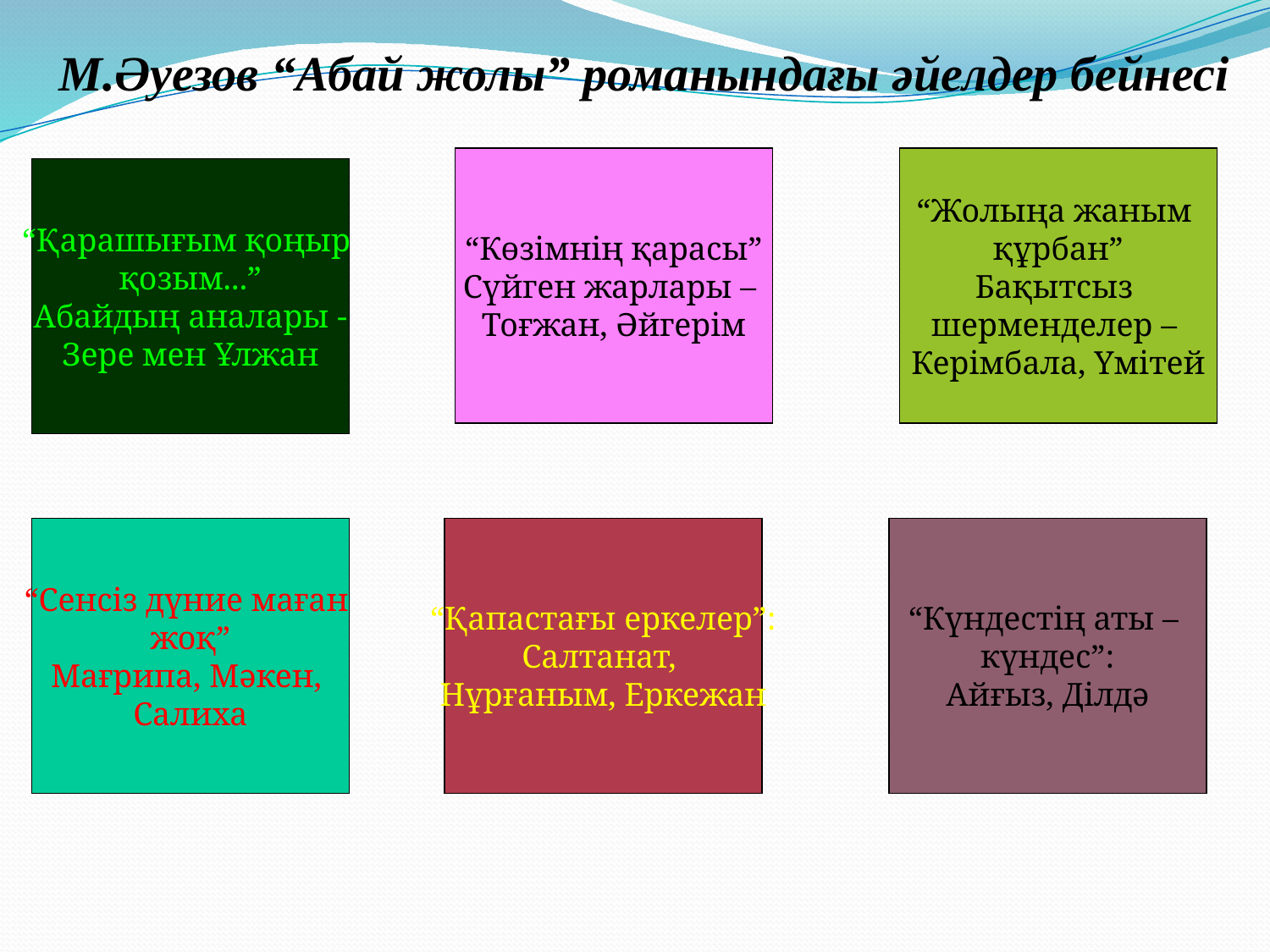

М.Әуезов “Абай жолы” романындағы әйелдер бейнесі

“Көзімнің қарасы”
Сүйген жарлары –
Тоғжан, Әйгерім
“Жолыңа жаным
құрбан”
Бақытсыз
шерменделер –
Керімбала, Үмітей
“Қарашығым қоңыр
қозым...”
Абайдың аналары -
Зере мен Ұлжан
“Сенсіз дүние маған
жоқ”
Мағрипа, Мәкен,
Салиха
“Қапастағы еркелер”:
Салтанат,
Нұрғаным, Еркежан
“Күндестің аты –
күндес”:
Айғыз, Ділдә